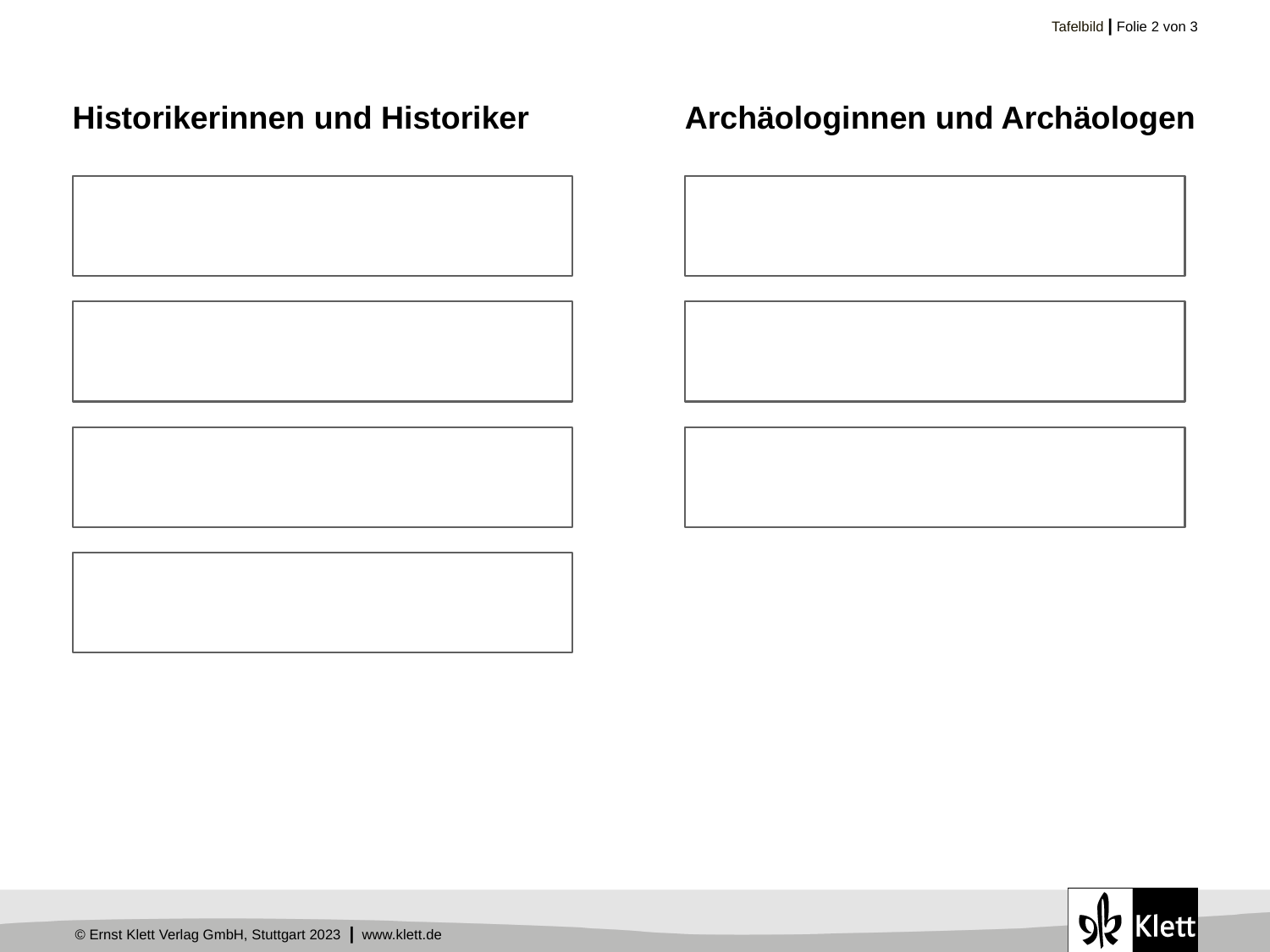

# Historikerinnen und Historiker
Archäologinnen und Archäologen